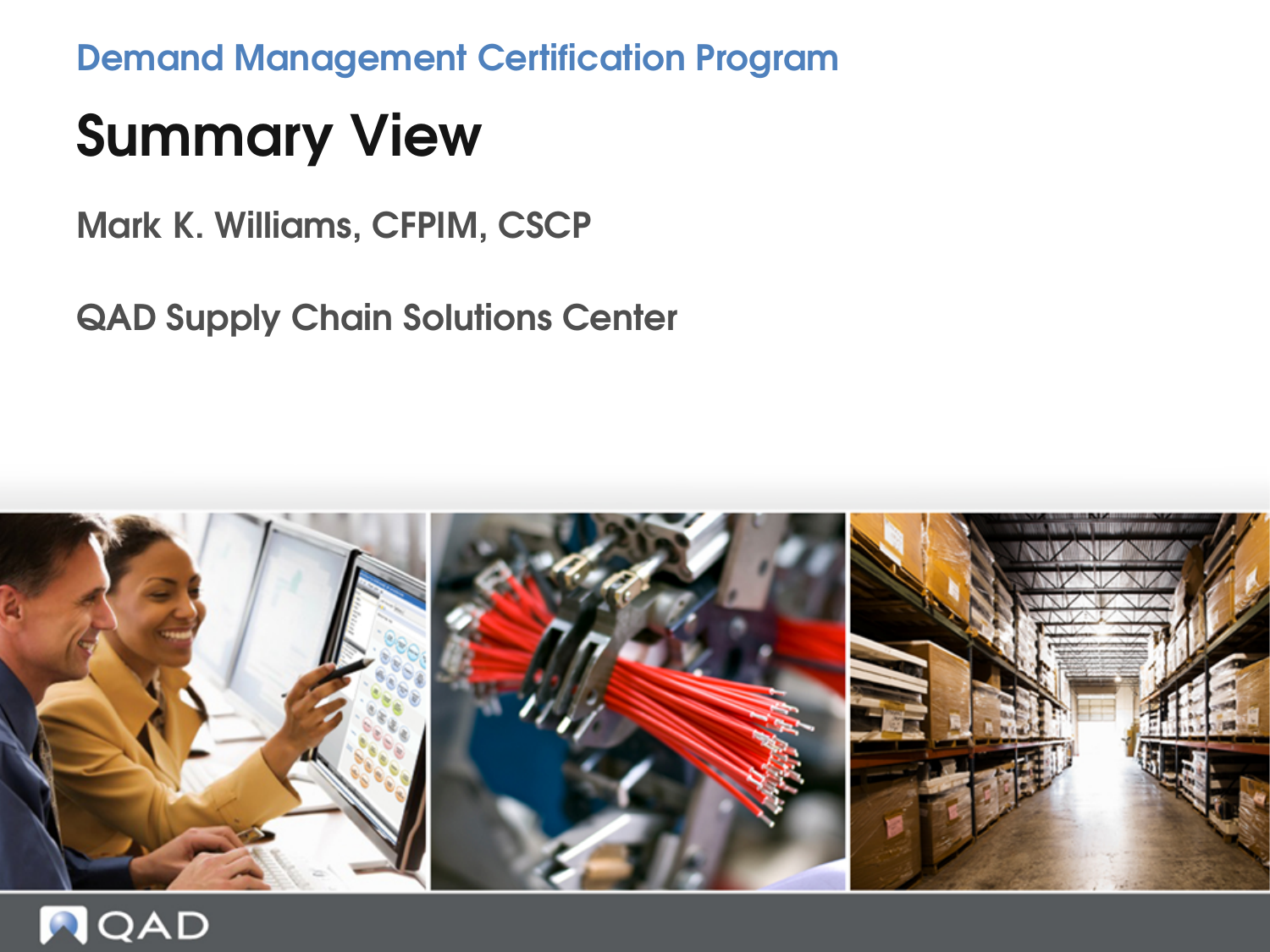

Demand Management Certification Program
# Summary View
Mark K. Williams, CFPIM, CSCP
QAD Supply Chain Solutions Center